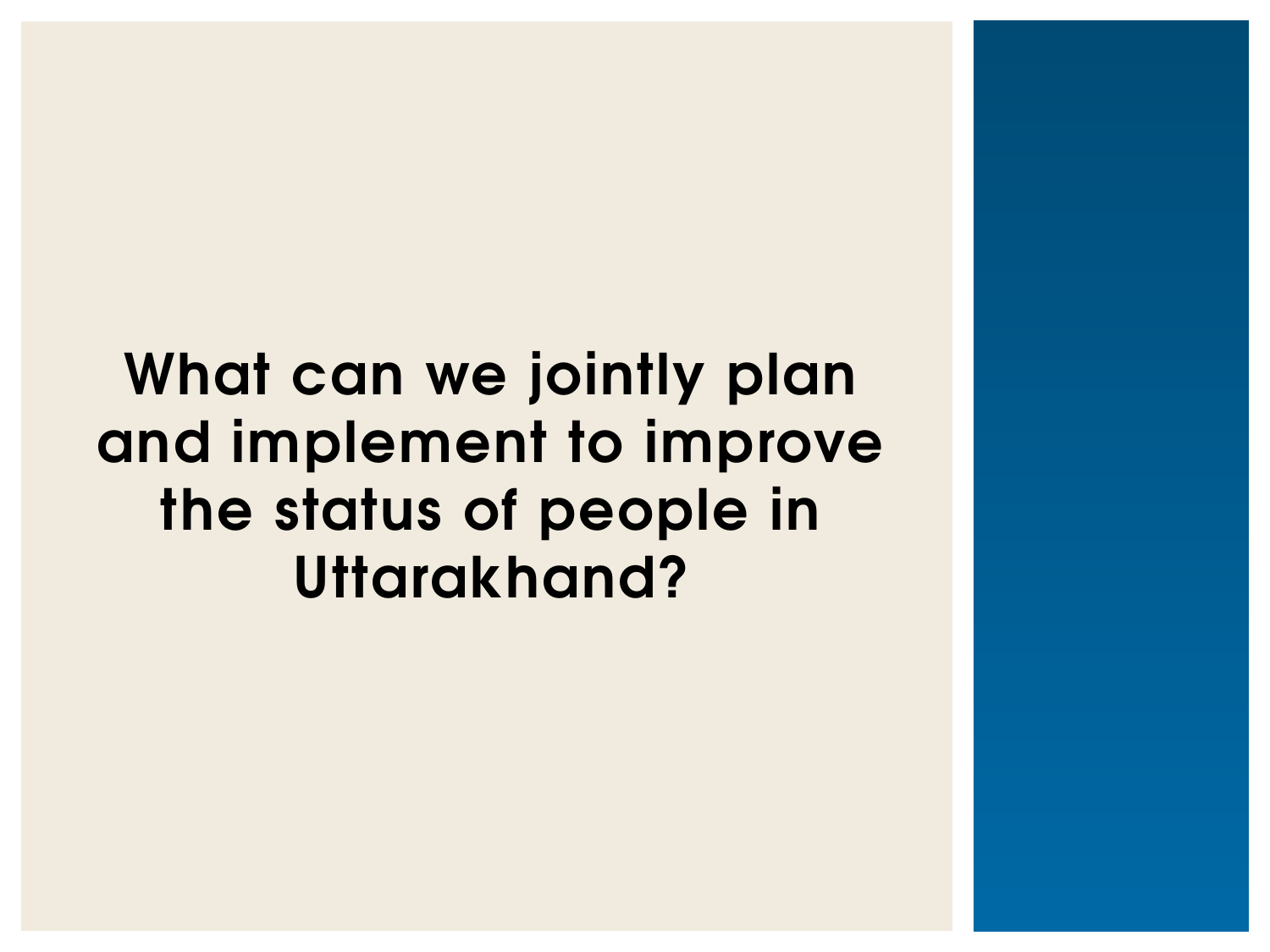

# What can we jointly plan and implement to improve the status of people in Uttarakhand?